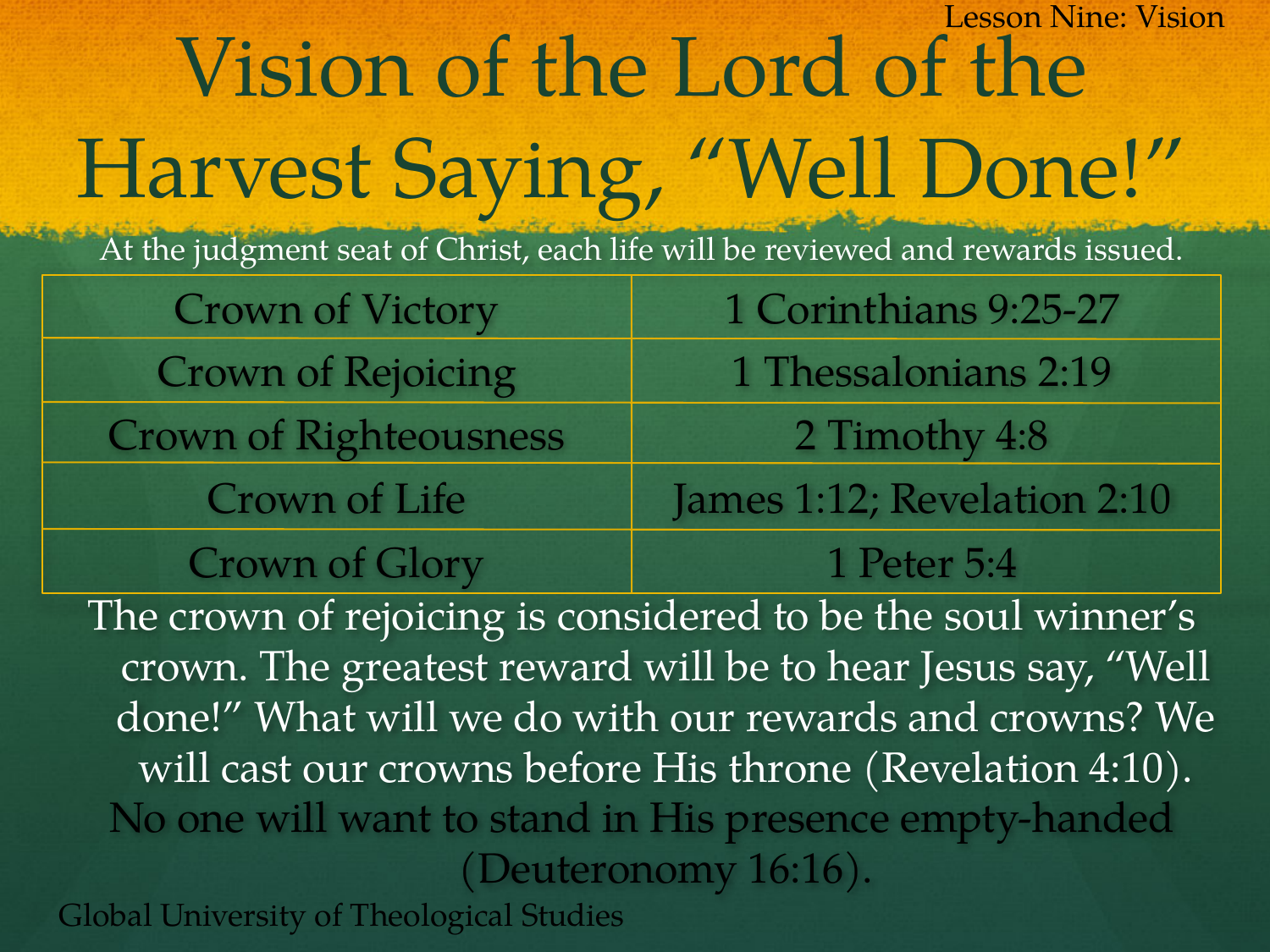

Lesson Nine: Vision

# Vision of the Lord of the Harvest Saying, “Well Done!”
At the judgment seat of Christ, each life will be reviewed and rewards issued.
Crown of Victory

1 Corinthians 9:25-27
Crown of Rejoicing
1 Thessalonians 2:19
Crown of Righteousness
2 Timothy 4:8
Crown of Life
James 1:12; Revelation 2:10
Crown of Glory
1 Peter 5:4
The crown of rejoicing is considered to be the soul winner’s crown. The greatest reward will be to hear Jesus say, “Well done!” What will we do with our rewards and crowns? We will cast our crowns before His throne (Revelation 4:10).
No one will want to stand in His presence empty-handed (Deuteronomy 16:16).
Global University of Theological Studies